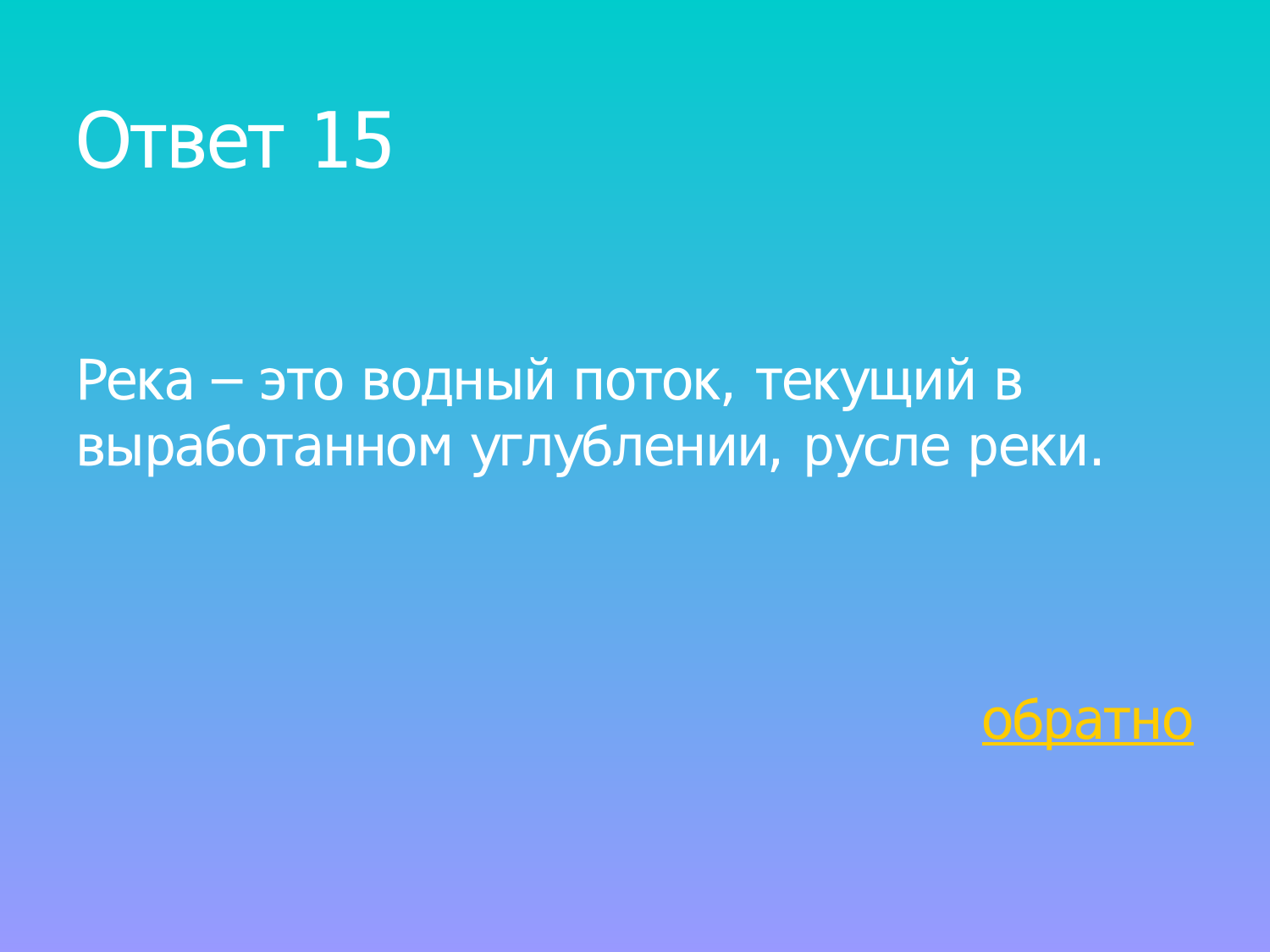

# Ответ 15

Река – это водный поток, текущий в
выработанном углублении, русле реки.

обратно